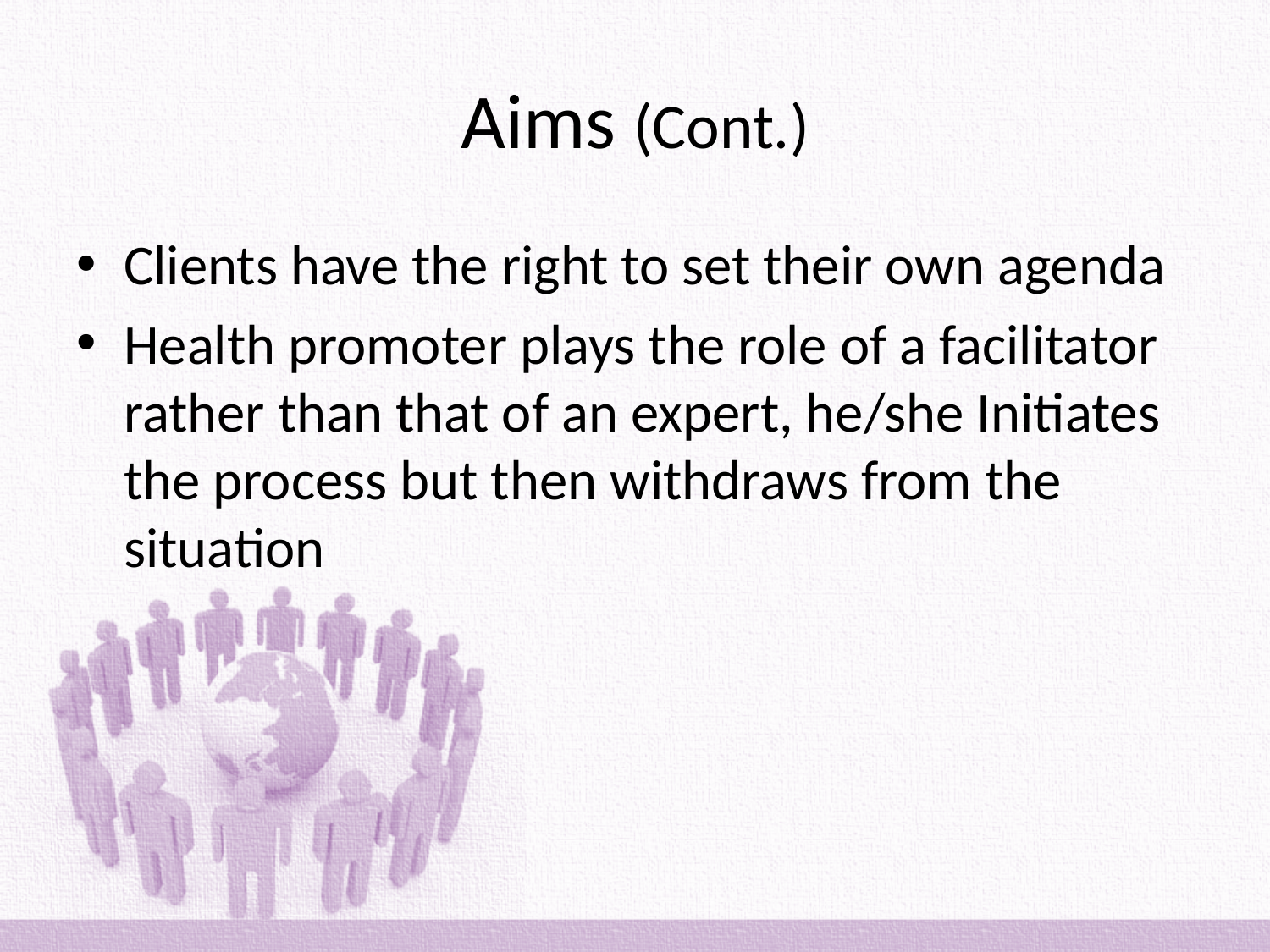

# Aims (Cont.)
Clients have the right to set their own agenda
Health promoter plays the role of a facilitator rather than that of an expert, he/she Initiates the process but then withdraws from the situation